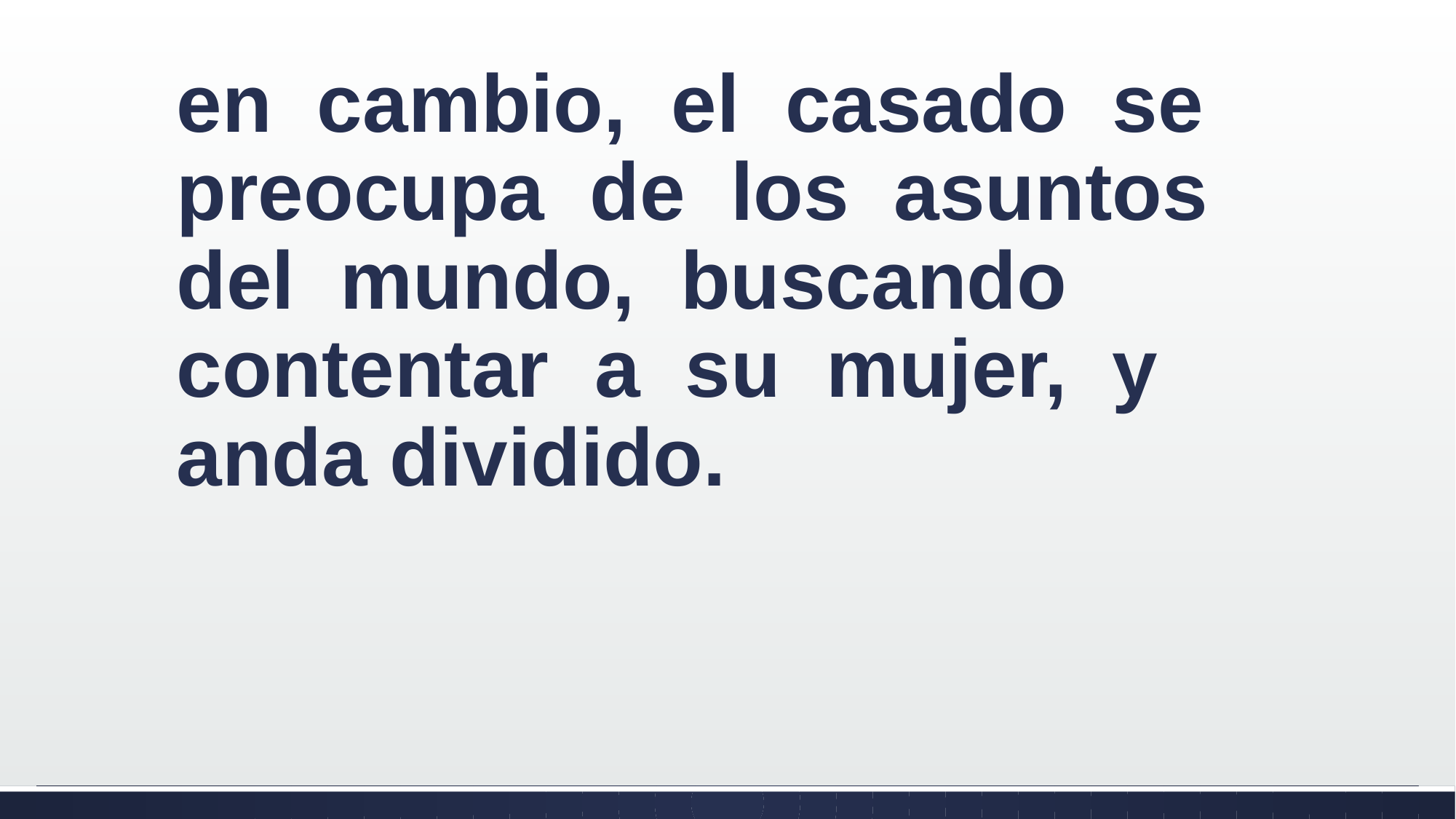

#
en  cambio,  el  casado  se  preocupa  de  los  asuntos  del  mundo,  buscando  contentar  a  su  mujer,  y  anda dividido.